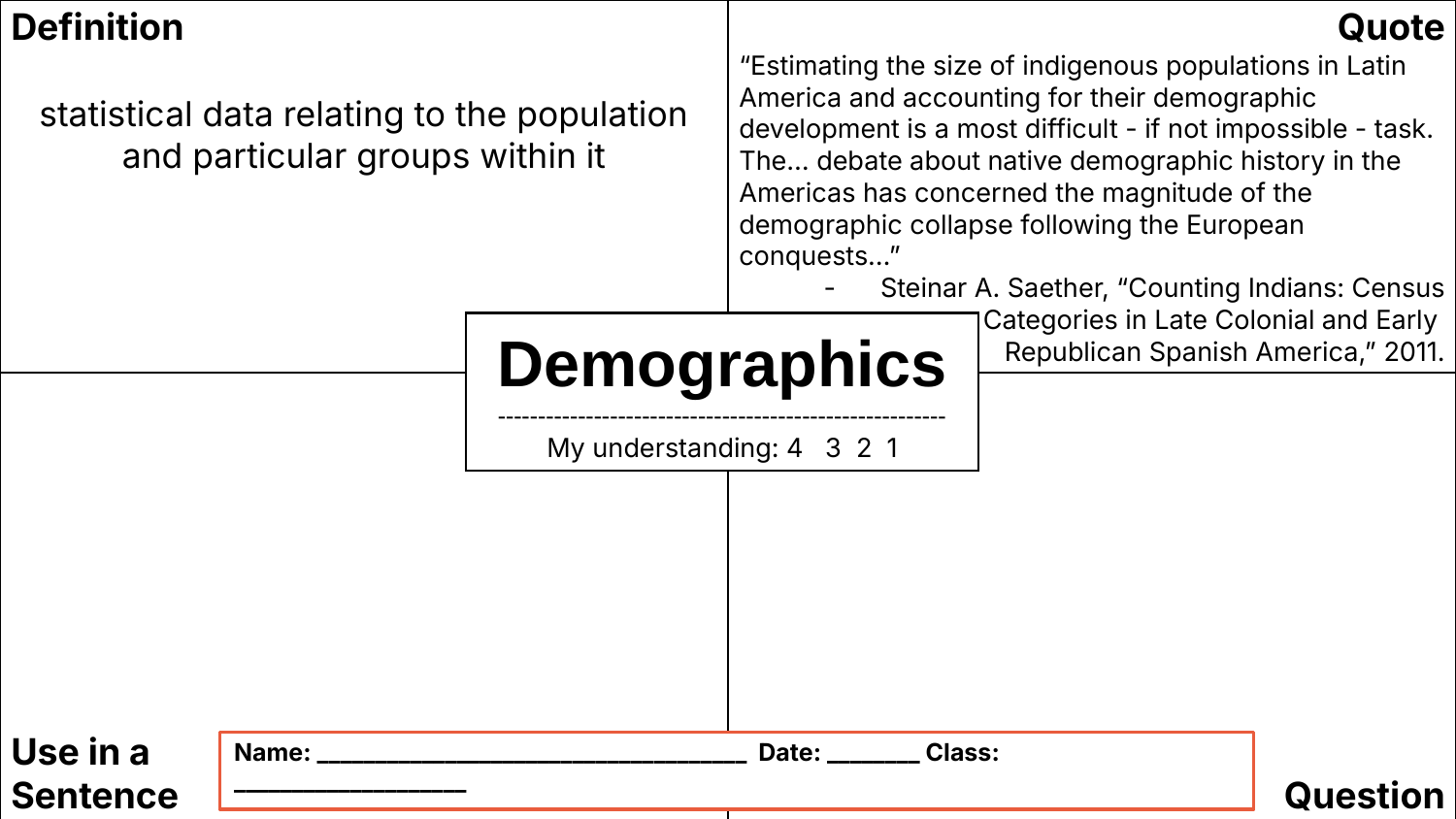

| Definition statistical data relating to the population and particular groups within it | Quote “Estimating the size of indigenous populations in Latin America and accounting for their demographic development is a most difficult - if not impossible - task. The… debate about native demographic history in the Americas has concerned the magnitude of the demographic collapse following the European conquests…” Steinar A. Saether, “Counting Indians: Census Categories in Late Colonial and Early Republican Spanish America,” 2011. |
| --- | --- |
| Use in a Sentence | Question |
Demographics
--------------------------------------------------------
My understanding: 4   3  2  1
Name: _____________________________________  Date: ________ Class: ____________________